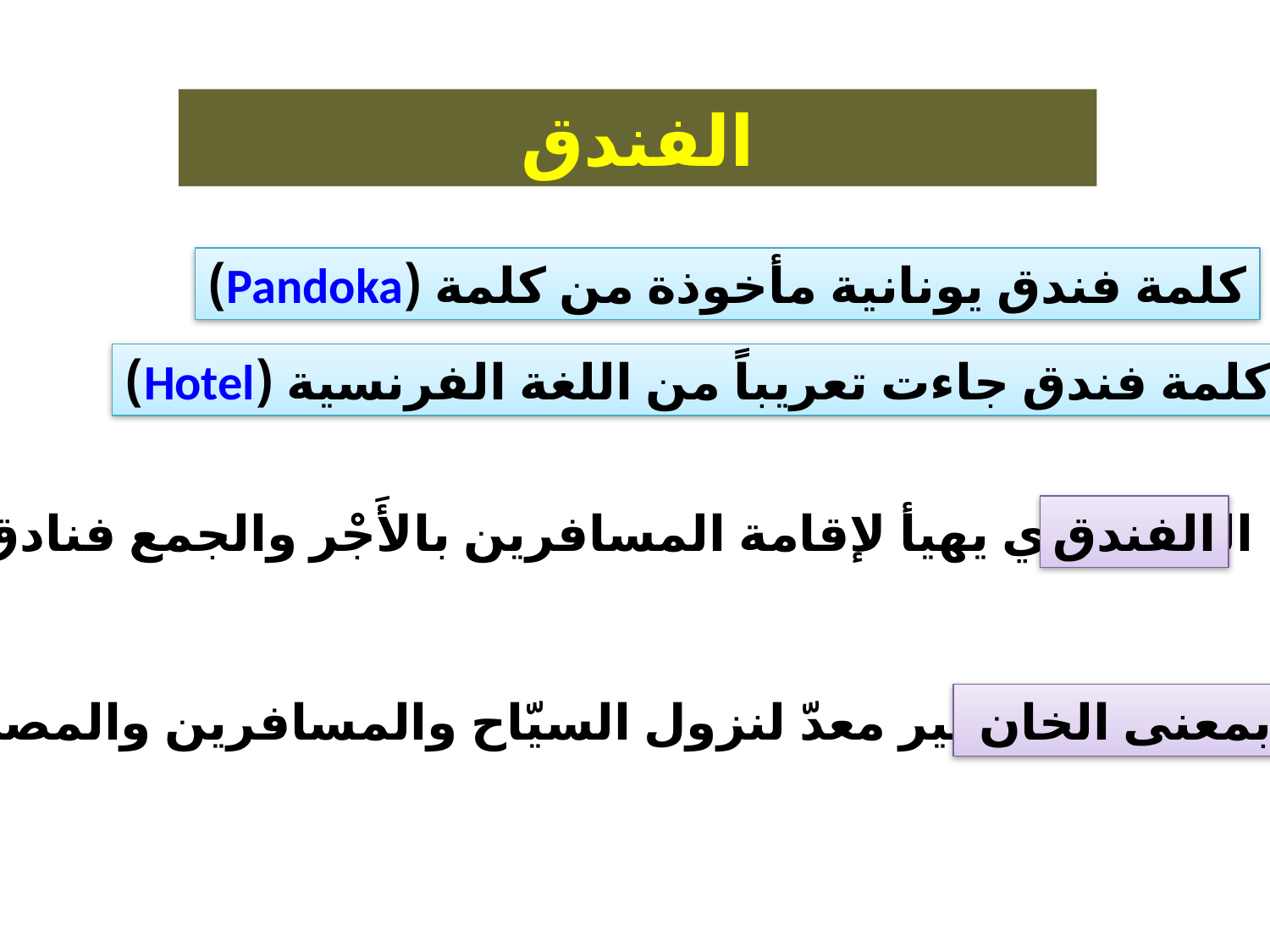

الفندق
كلمة فندق يونانية مأخوذة من كلمة (Pandoka)
كلمة فندق جاءت تعريباً من اللغة الفرنسية (Hotel)
النُزُل الذي يهيأ لإقامة المسافرين بالأَجْر والجمع فنادق
الفندق
كل نُزل كبير معدّ لنزول السيّاح والمسافرين والمصطافين
بمعنى الخان